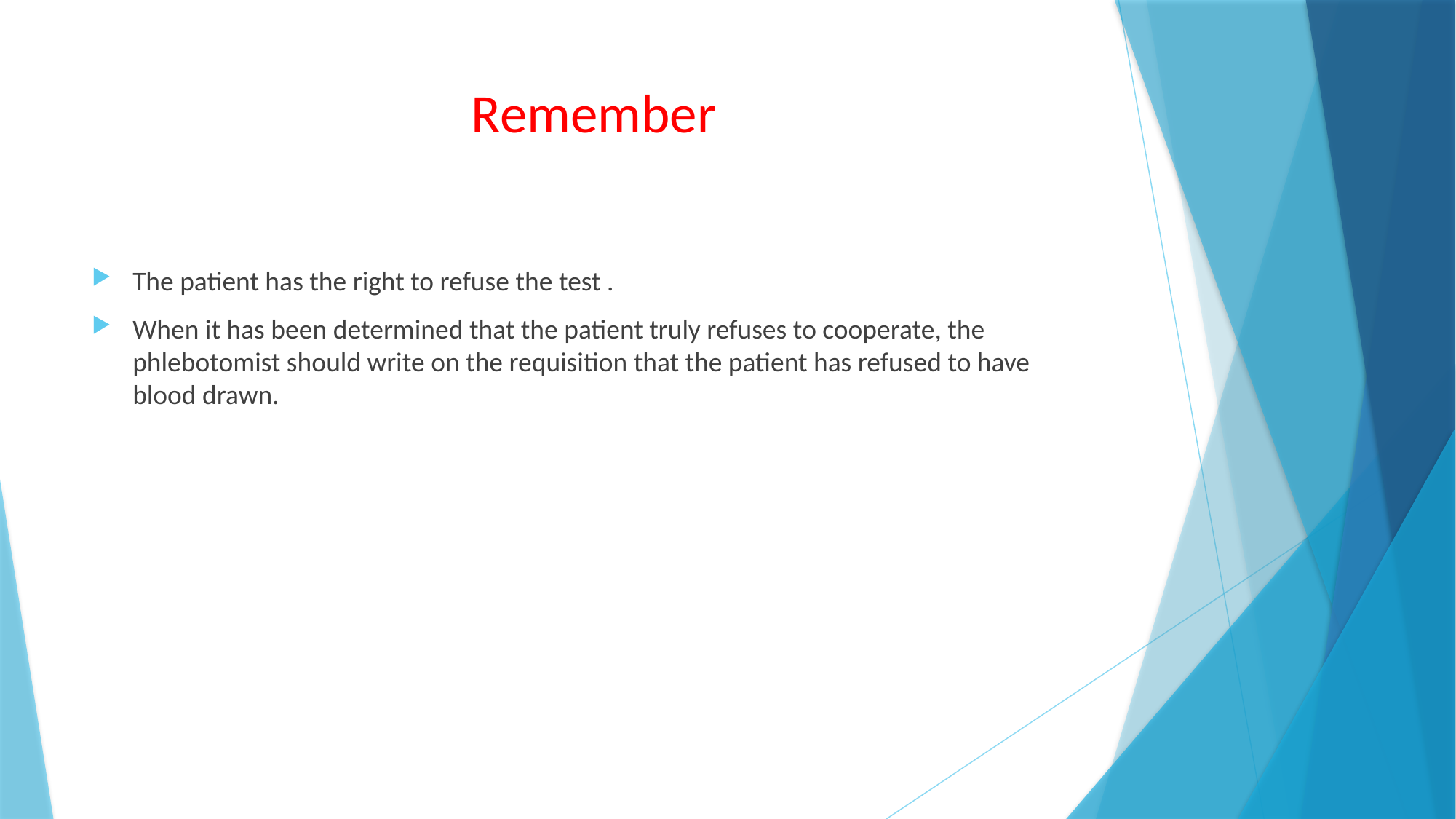

# Remember
The patient has the right to refuse the test .
When it has been determined that the patient truly refuses to cooperate, the phlebotomist should write on the requisition that the patient has refused to have blood drawn.